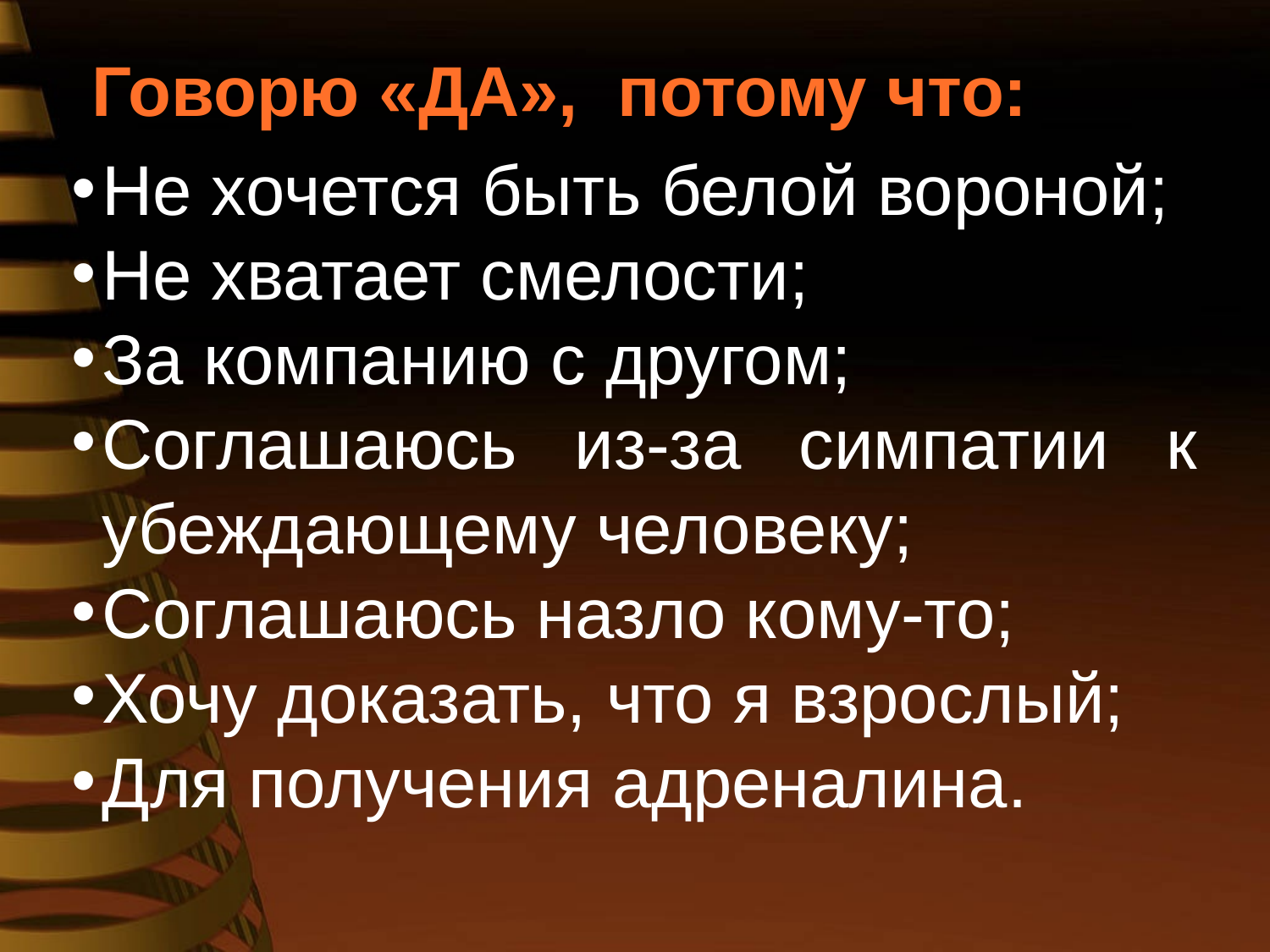

Говорю «ДА»,  потому что:
Не хочется быть белой вороной;
Не хватает смелости;
За компанию с другом;
Соглашаюсь из-за симпатии к убеждающему человеку;
Соглашаюсь назло кому-то;
Хочу доказать, что я взрослый;
Для получения адреналина.